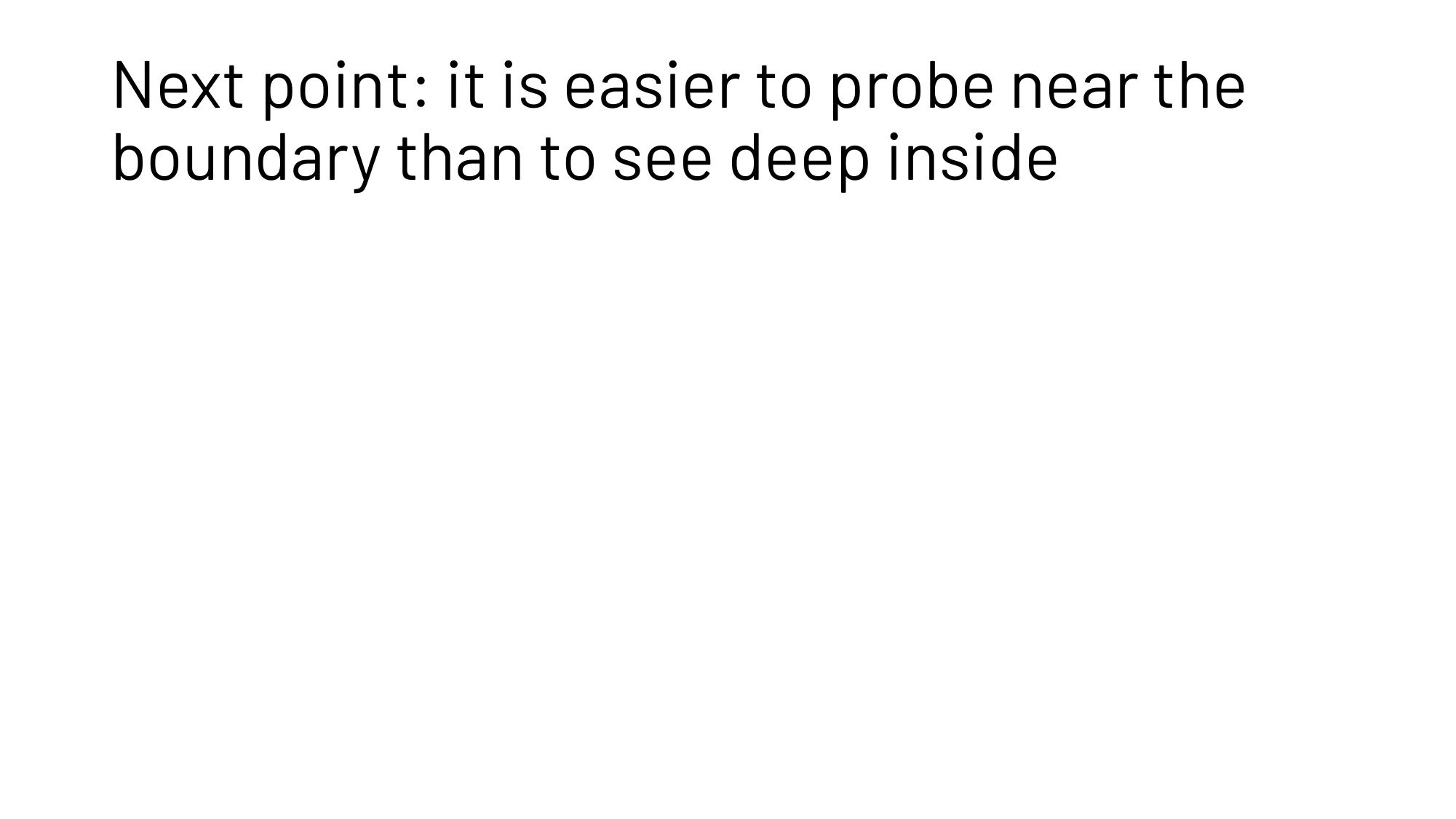

# Next point: it is easier to probe near the boundary than to see deep inside